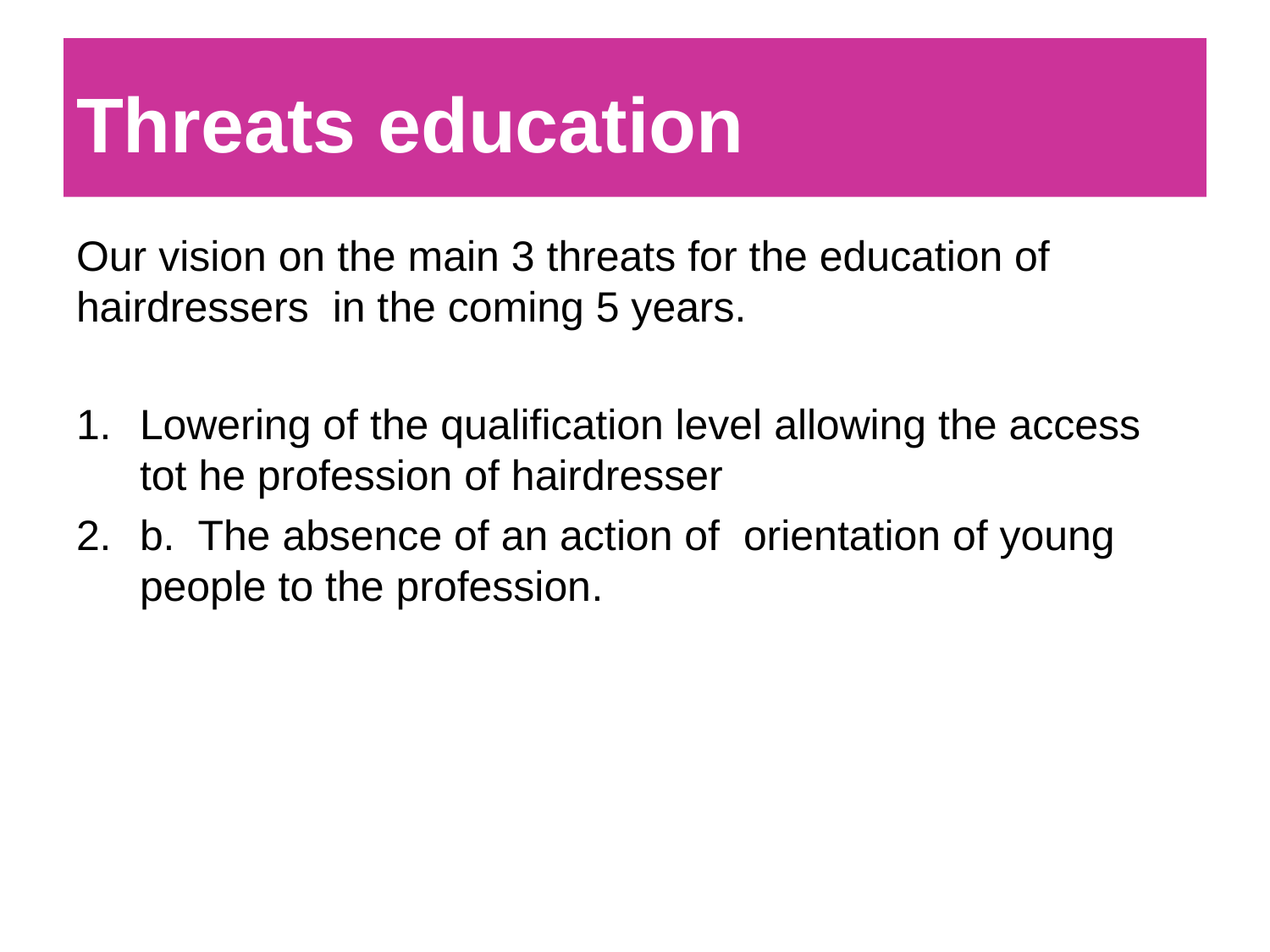

# Threats education
Our vision on the main 3 threats for the education of hairdressers  in the coming 5 years.

Lowering of the qualification level allowing the access tot he profession of hairdresser
b.  The absence of an action of  orientation of young people to the profession.